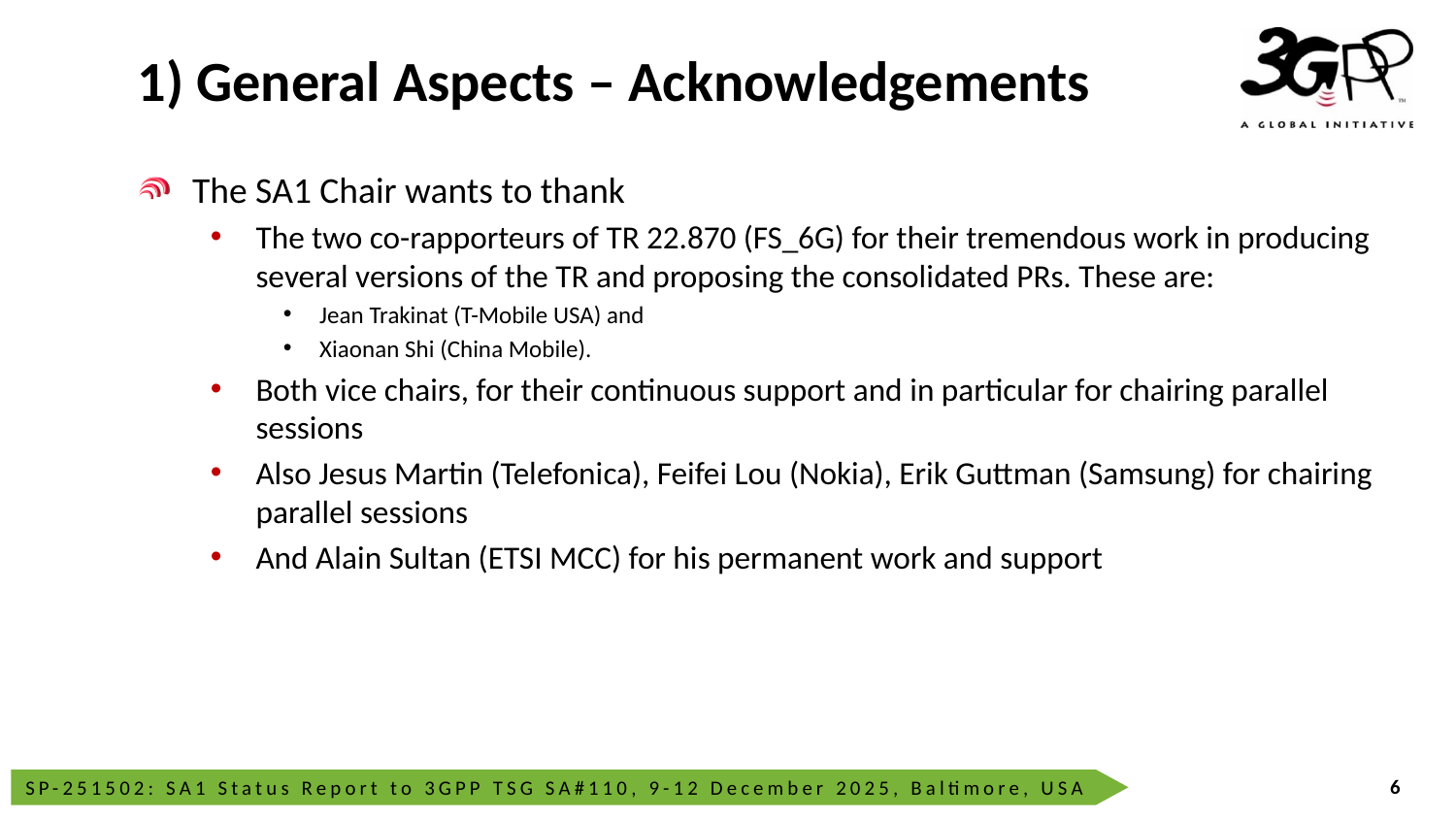

# 1) General Aspects – Acknowledgements
The SA1 Chair wants to thank
The two co-rapporteurs of TR 22.870 (FS_6G) for their tremendous work in producing several versions of the TR and proposing the consolidated PRs. These are:
Jean Trakinat (T-Mobile USA) and
Xiaonan Shi (China Mobile).
Both vice chairs, for their continuous support and in particular for chairing parallel sessions
Also Jesus Martin (Telefonica), Feifei Lou (Nokia), Erik Guttman (Samsung) for chairing parallel sessions
And Alain Sultan (ETSI MCC) for his permanent work and support